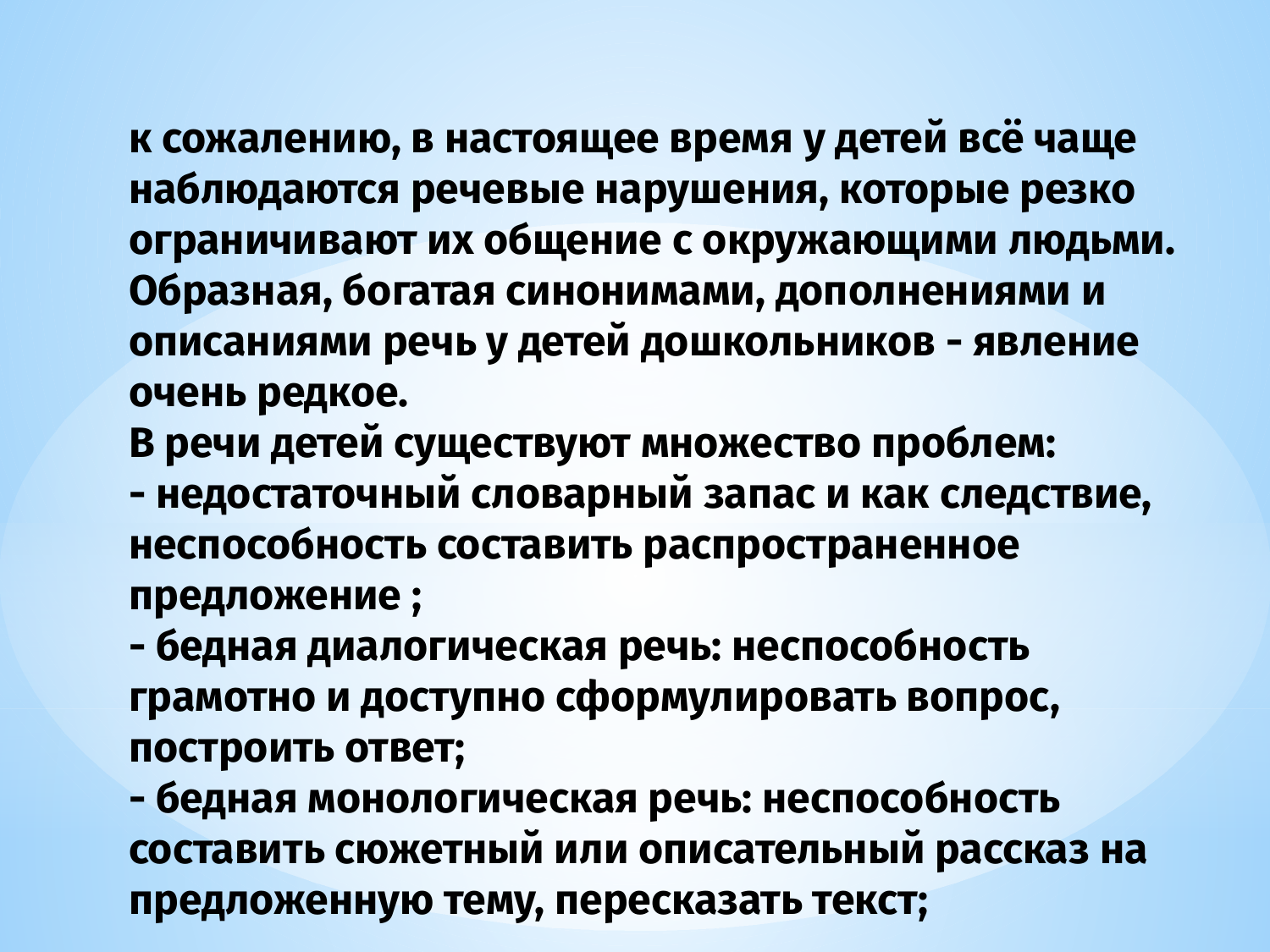

к сожалению, в настоящее время у детей всё чаще наблюдаются речевые нарушения, которые резко ограничивают их общение с окружающими людьми. Образная, богатая синонимами, дополнениями и описаниями речь у детей дошкольников - явление очень редкое.
В речи детей существуют множество проблем:
- недостаточный словарный запас и как следствие, неспособность составить распространенное предложение ;
- бедная диалогическая речь: неспособность грамотно и доступно сформулировать вопрос, построить ответ;
- бедная монологическая речь: неспособность составить сюжетный или описательный рассказ на предложенную тему, пересказать текст;